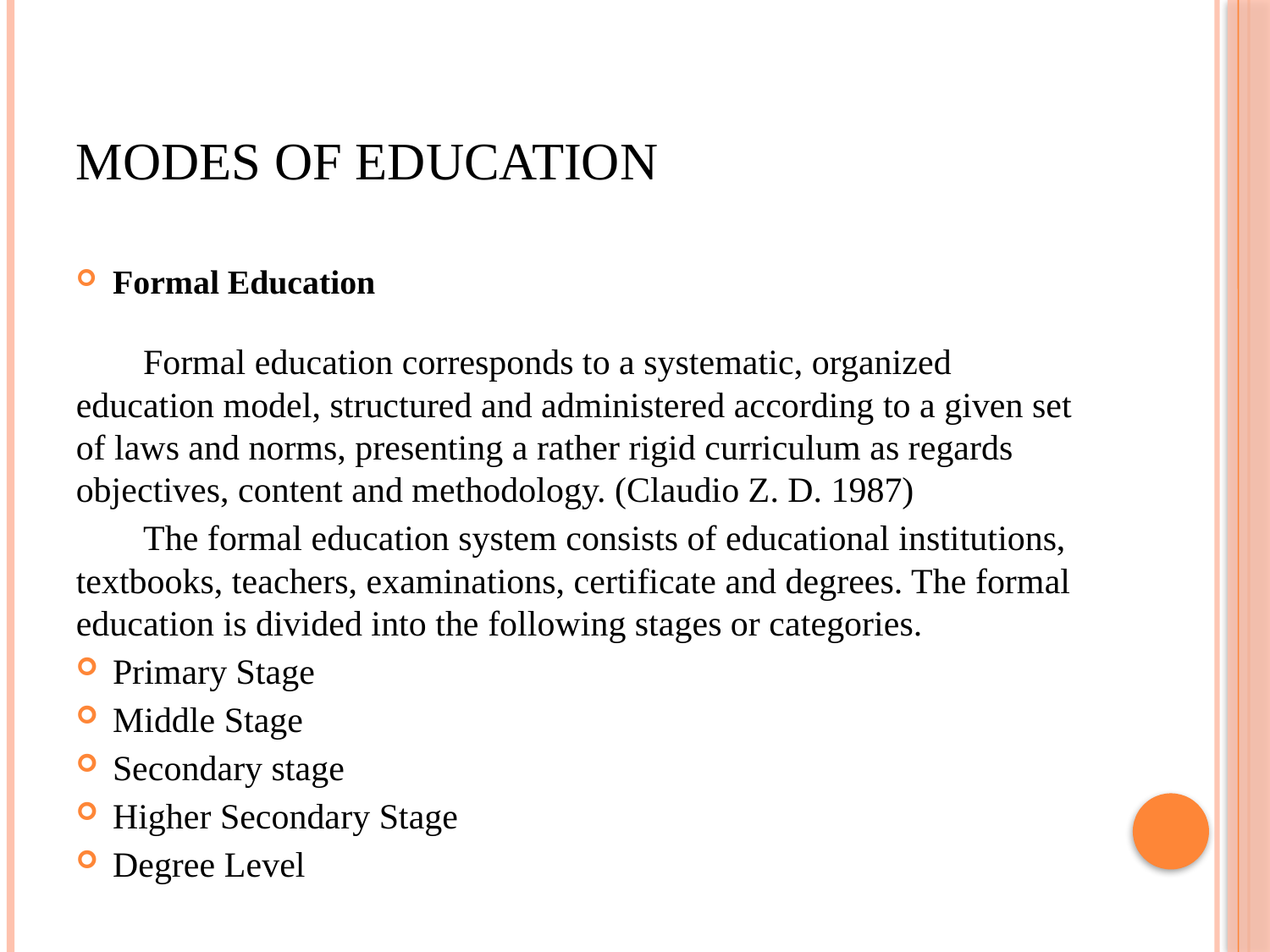

# Modes of Education

Formal Education

	Formal education corresponds to a systematic, organized education model, structured and administered according to a given set of laws and norms, presenting a rather rigid curriculum as regards objectives, content and methodology. (Claudio Z. D. 1987)
	The formal education system consists of educational institutions, textbooks, teachers, examinations, certificate and degrees. The formal education is divided into the following stages or categories.
Primary Stage
Middle Stage
Secondary stage
Higher Secondary Stage
Degree Level